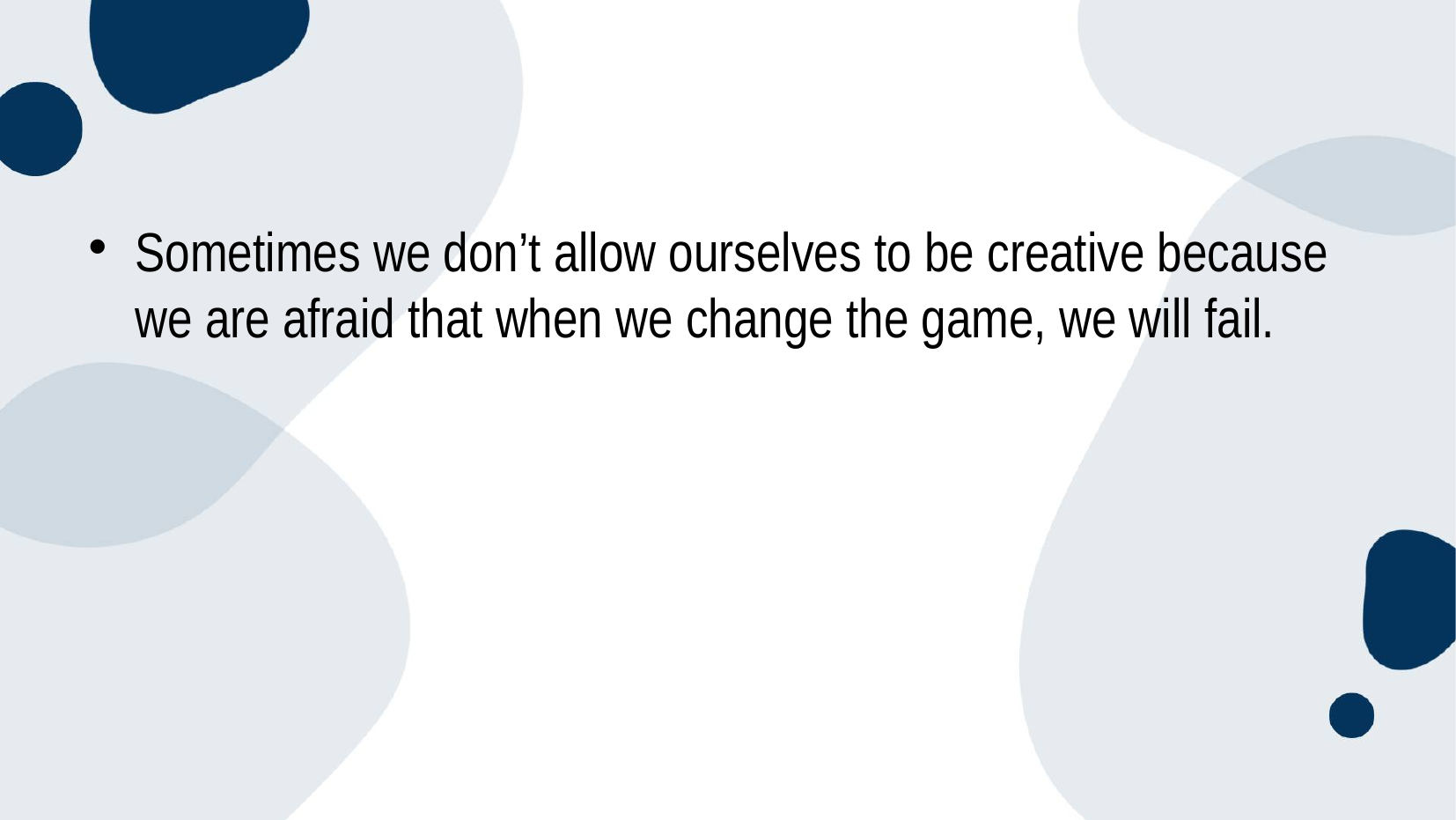

Sometimes we don’t allow ourselves to be creative because we are afraid that when we change the game, we will fail.